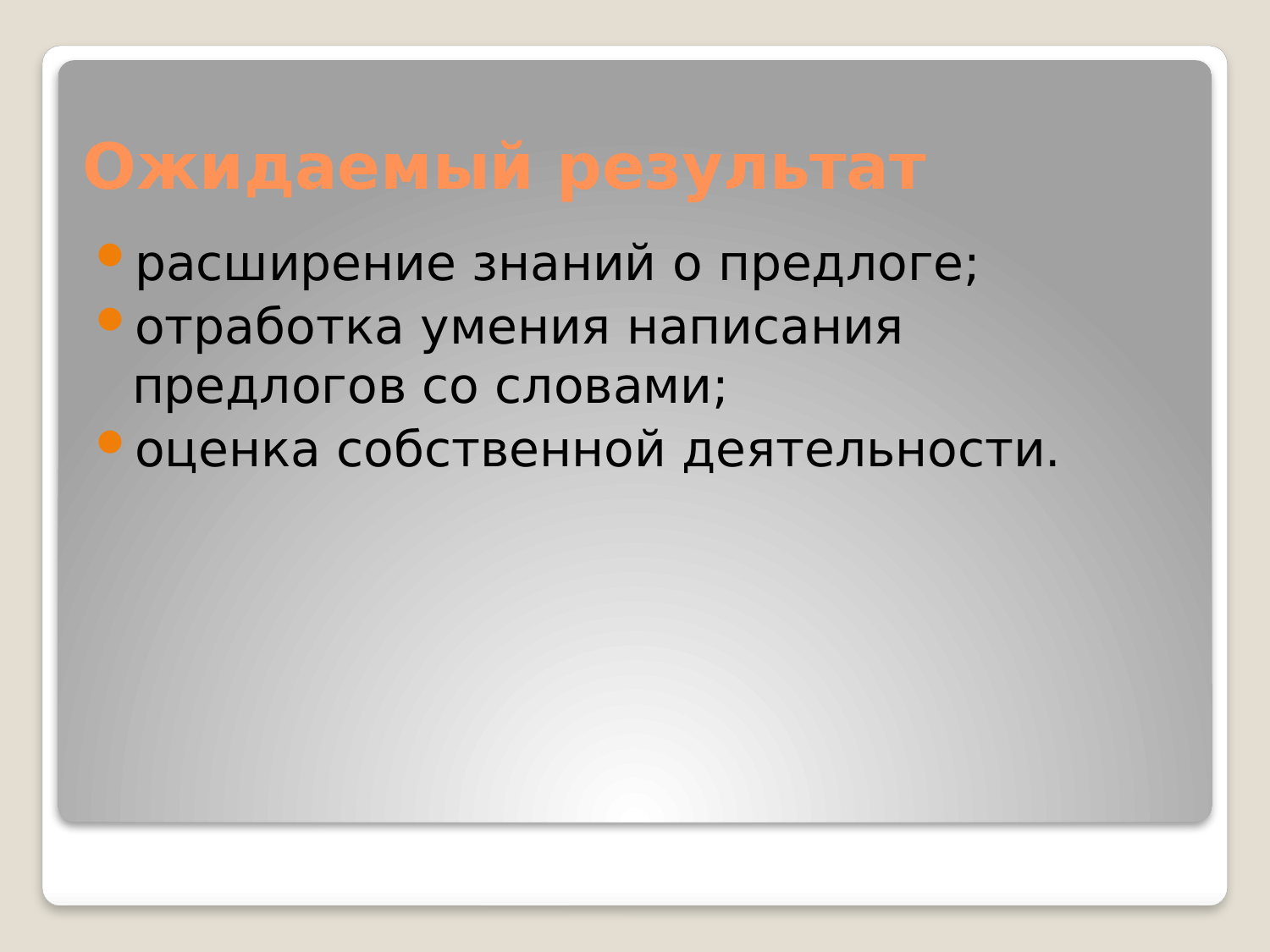

# Ожидаемый результат
расширение знаний о предлоге;
отработка умения написания предлогов со словами;
оценка собственной деятельности.